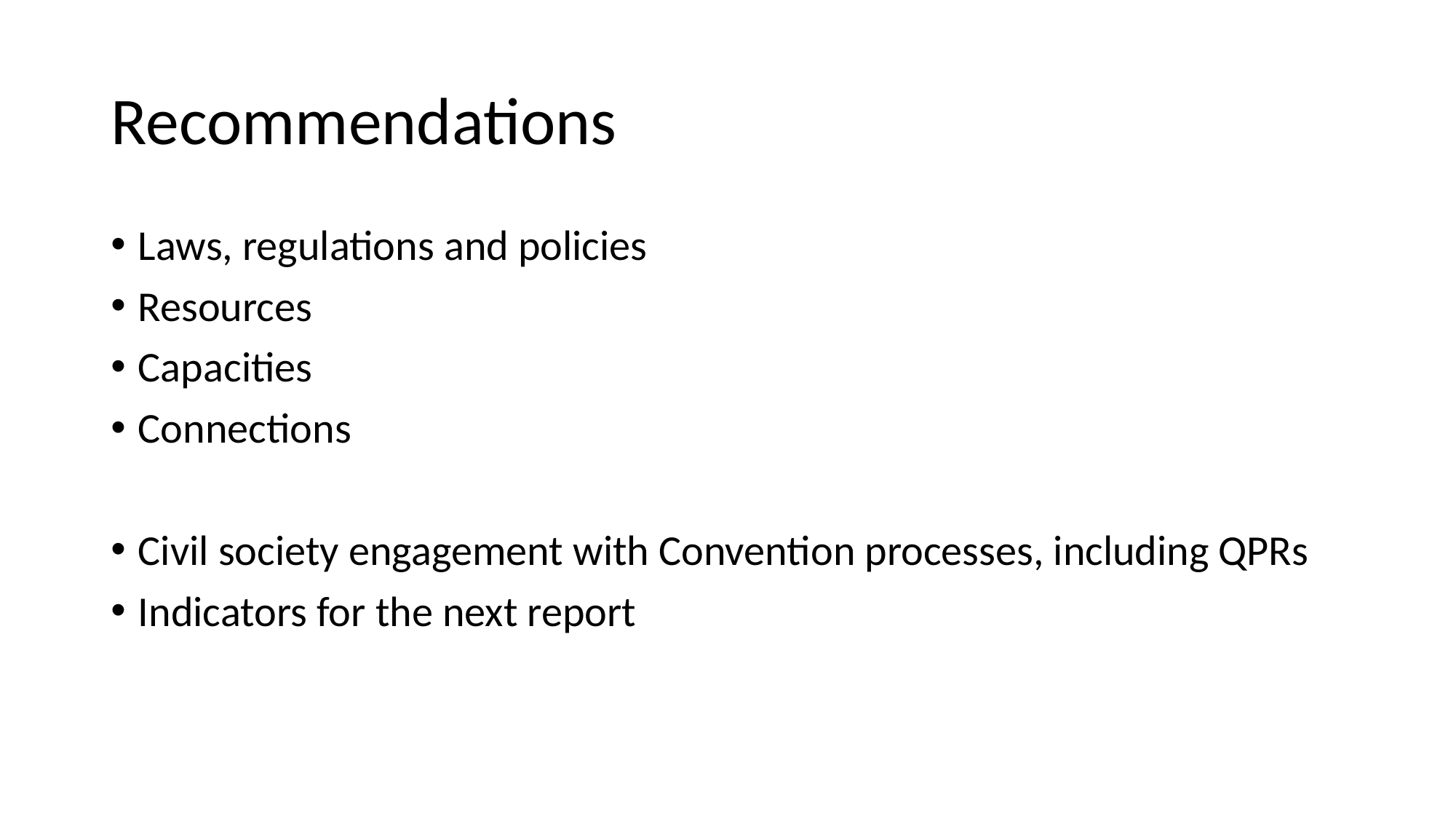

# Recommendations
Laws, regulations and policies
Resources
Capacities
Connections

Civil society engagement with Convention processes, including QPRs
Indicators for the next report